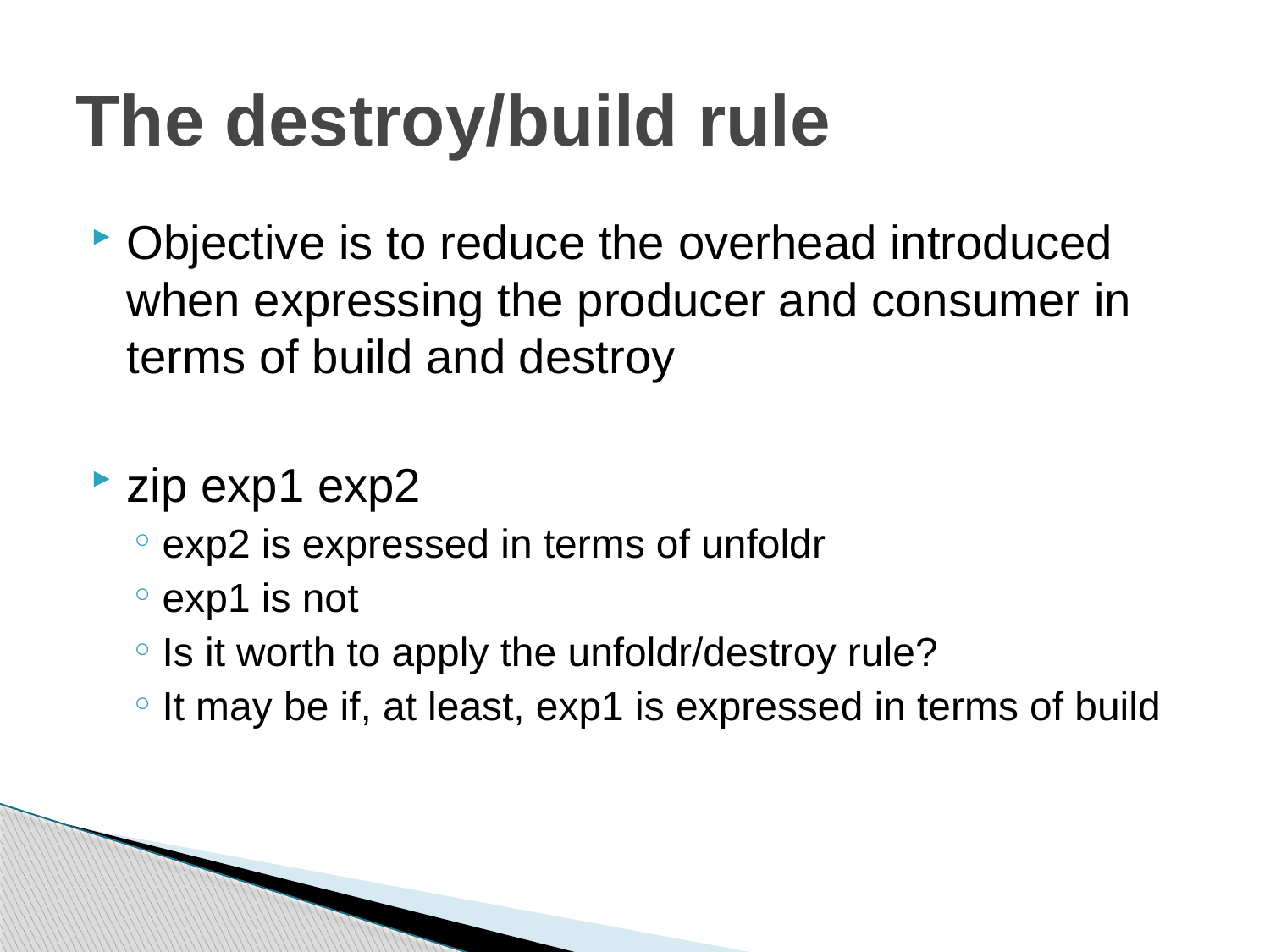

# The destroy/build rule
Objective is to reduce the overhead introduced when expressing the producer and consumer in terms of build and destroy

zip exp1 exp2
exp2 is expressed in terms of unfoldr
exp1 is not
Is it worth to apply the unfoldr/destroy rule?
It may be if, at least, exp1 is expressed in terms of build